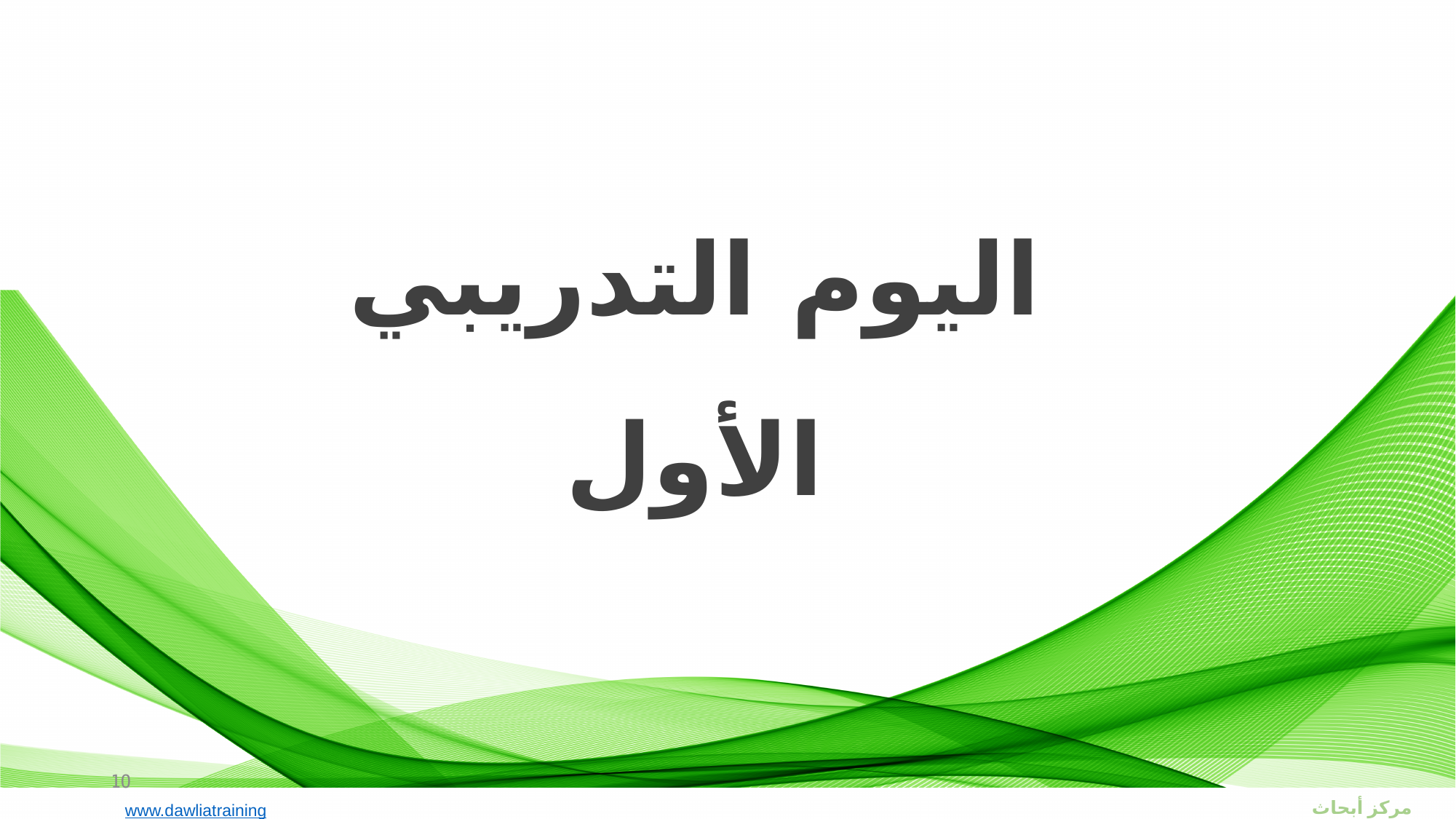

اليوم التدريبي الأول
10
مركز أبحاث الدولية للتدريب
www.dawliatraining.com